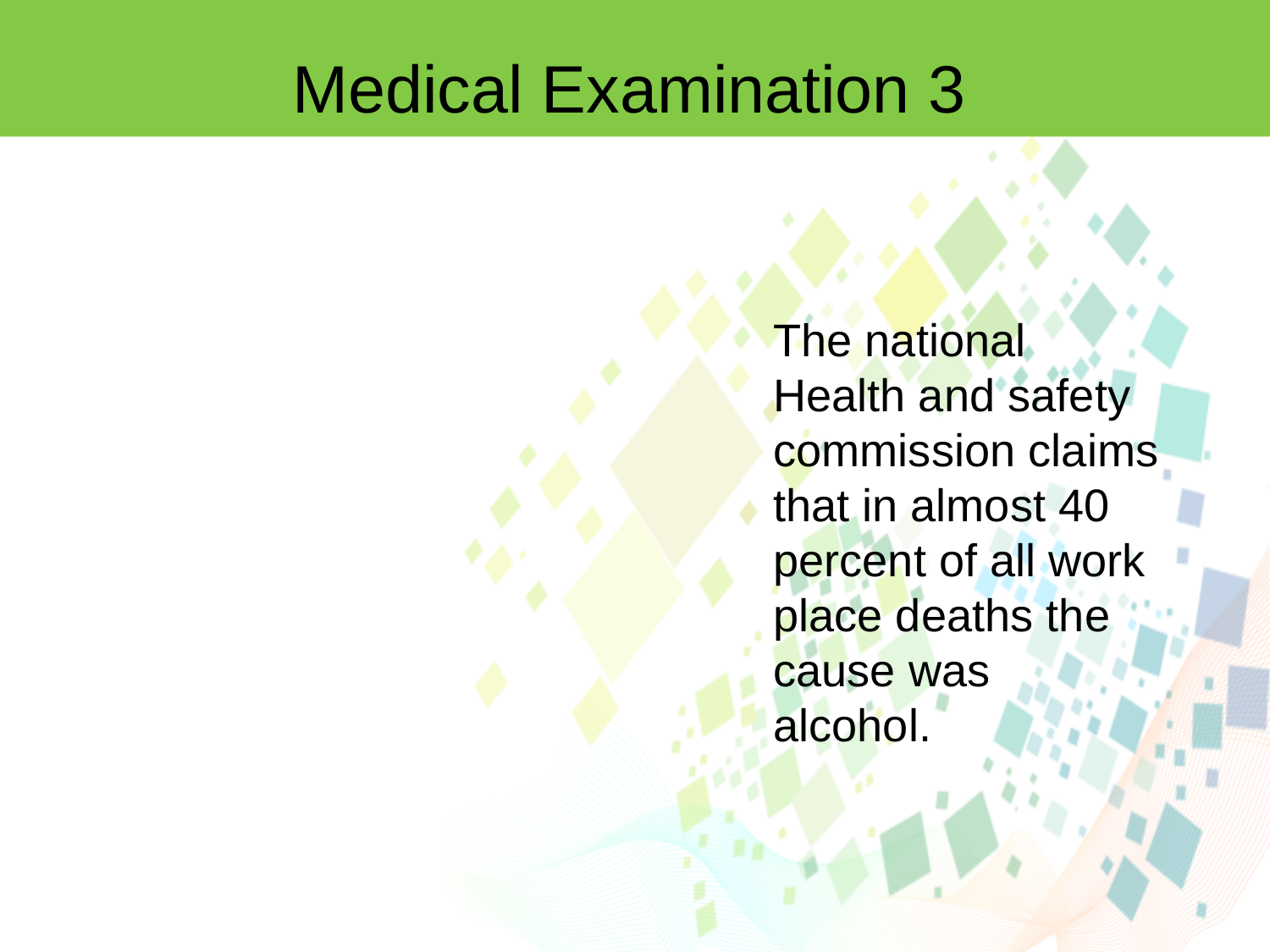

Medical Examination 3
The national Health and safety commission claims that in almost 40 percent of all work place deaths the cause was alcohol.